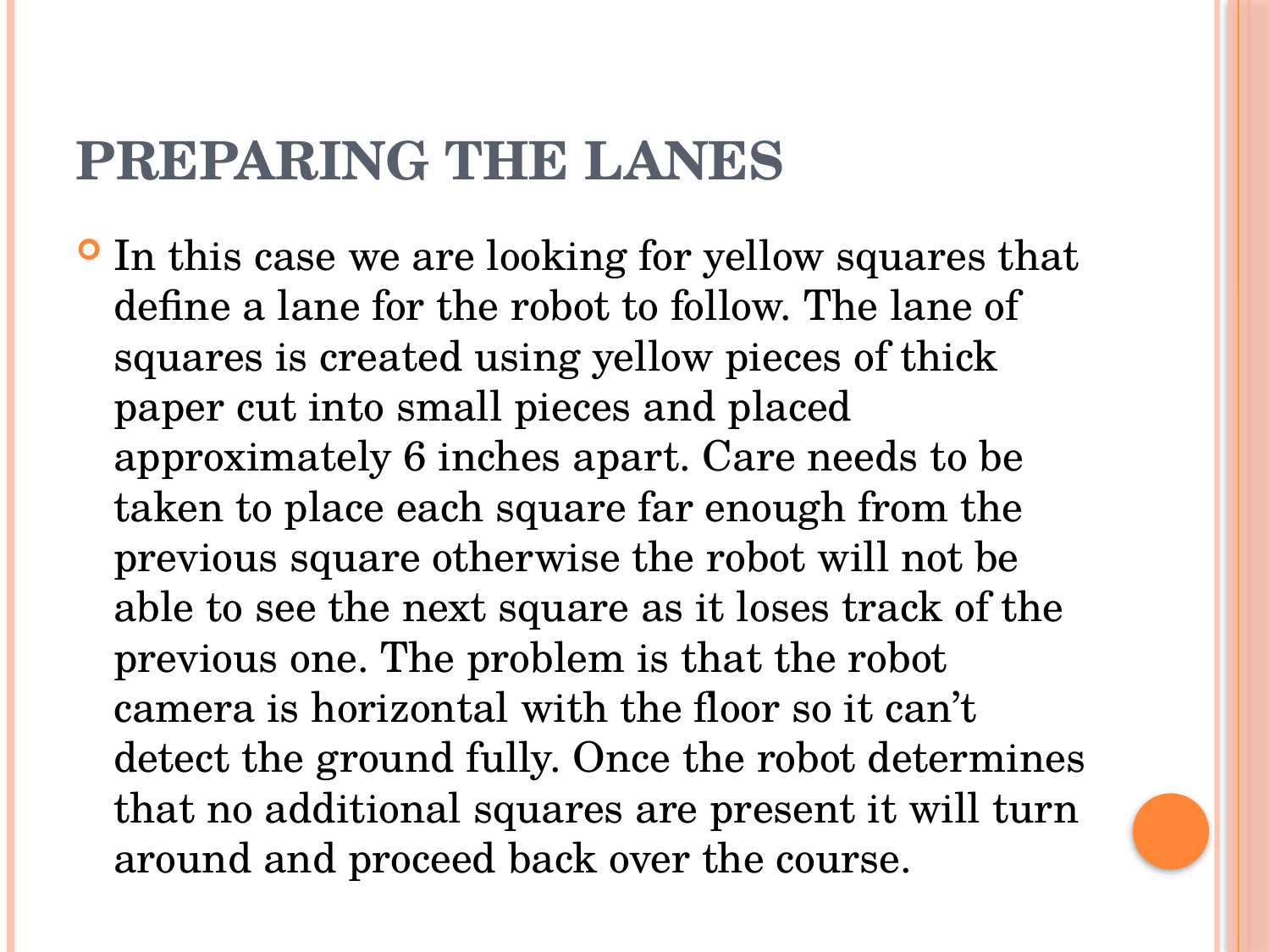

# Preparing the lanes
In this case we are looking for yellow squares that define a lane for the robot to follow. The lane of squares is created using yellow pieces of thick paper cut into small pieces and placed approximately 6 inches apart. Care needs to be taken to place each square far enough from the previous square otherwise the robot will not be able to see the next square as it loses track of the previous one. The problem is that the robot camera is horizontal with the floor so it can’t detect the ground fully. Once the robot determines that no additional squares are present it will turn around and proceed back over the course.